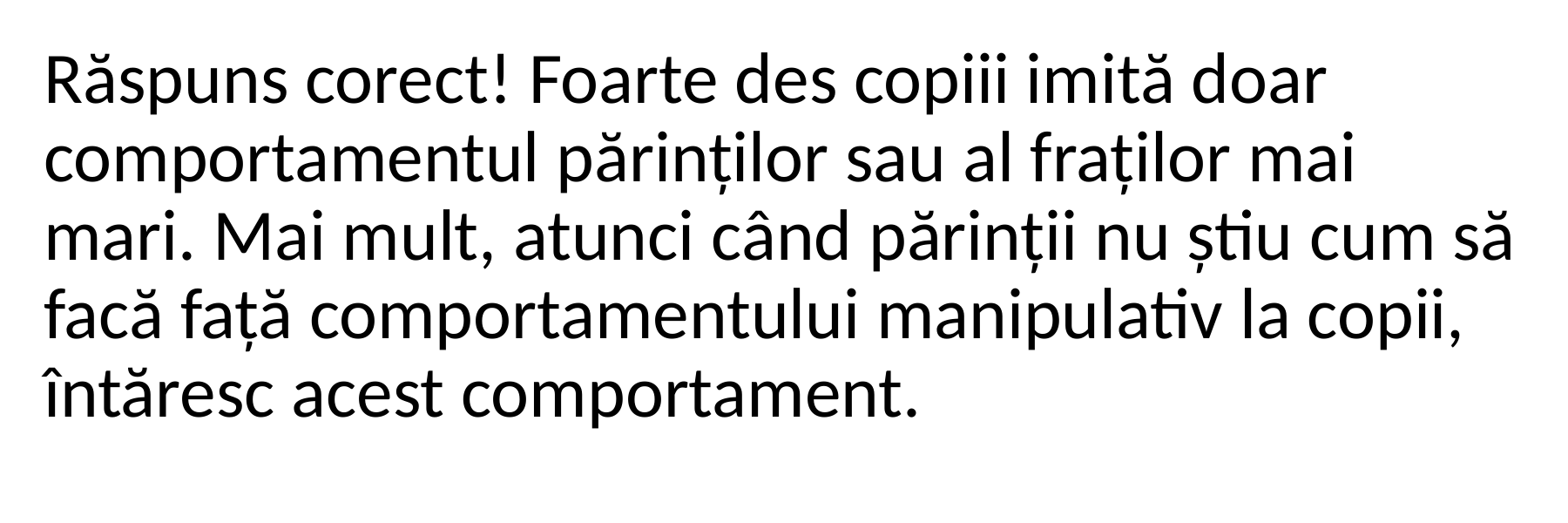

Răspuns corect! Foarte des copiii imită doar comportamentul părinților sau al fraților mai mari. Mai mult, atunci când părinții nu știu cum să facă față comportamentului manipulativ la copii, întăresc acest comportament.